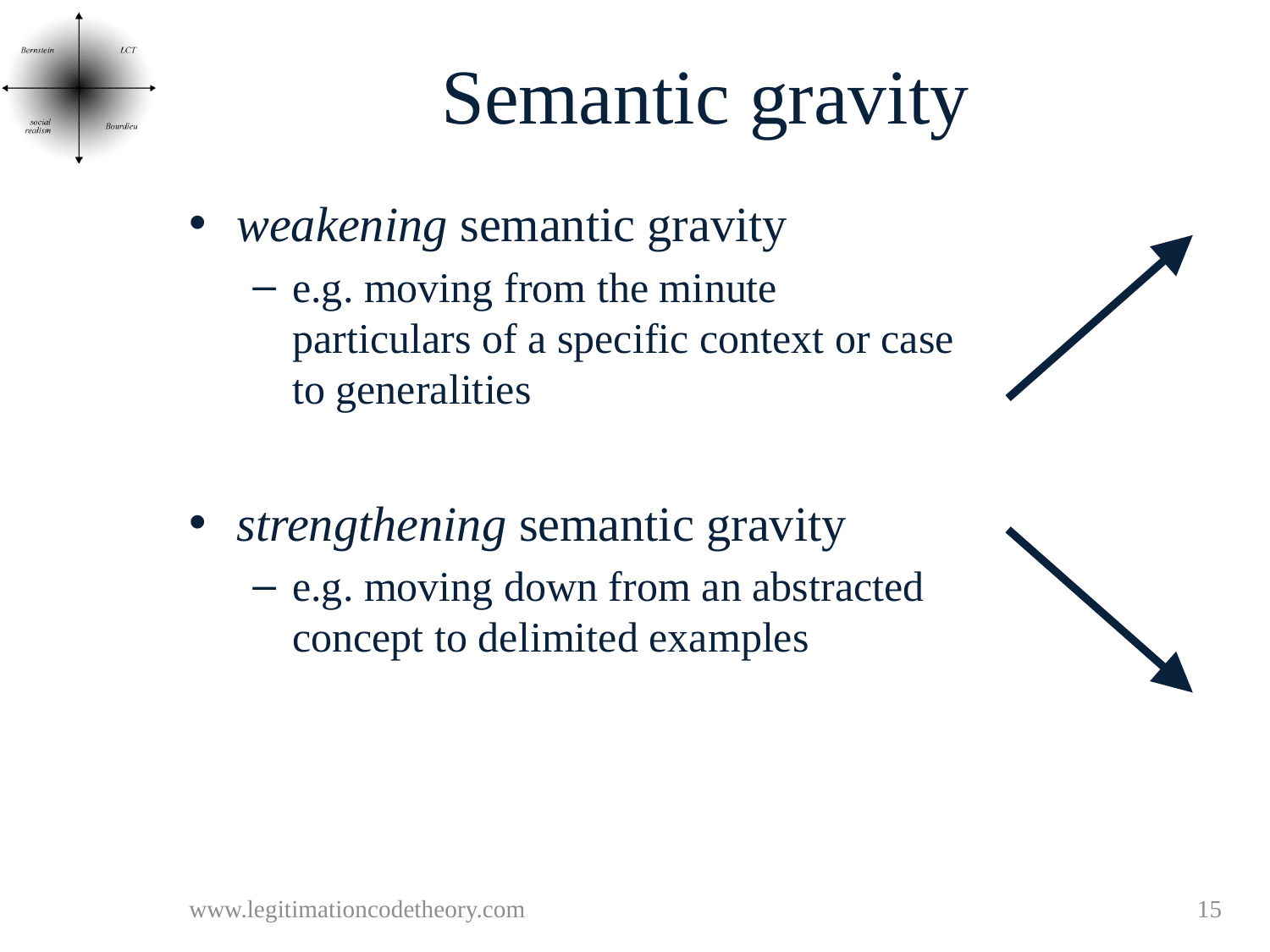

# Semantic gravity

weakening semantic gravity
e.g. moving from the minute particulars of a specific context or case to generalities

strengthening semantic gravity
e.g. moving down from an abstracted concept to delimited examples

www.legitimationcodetheory.com
15